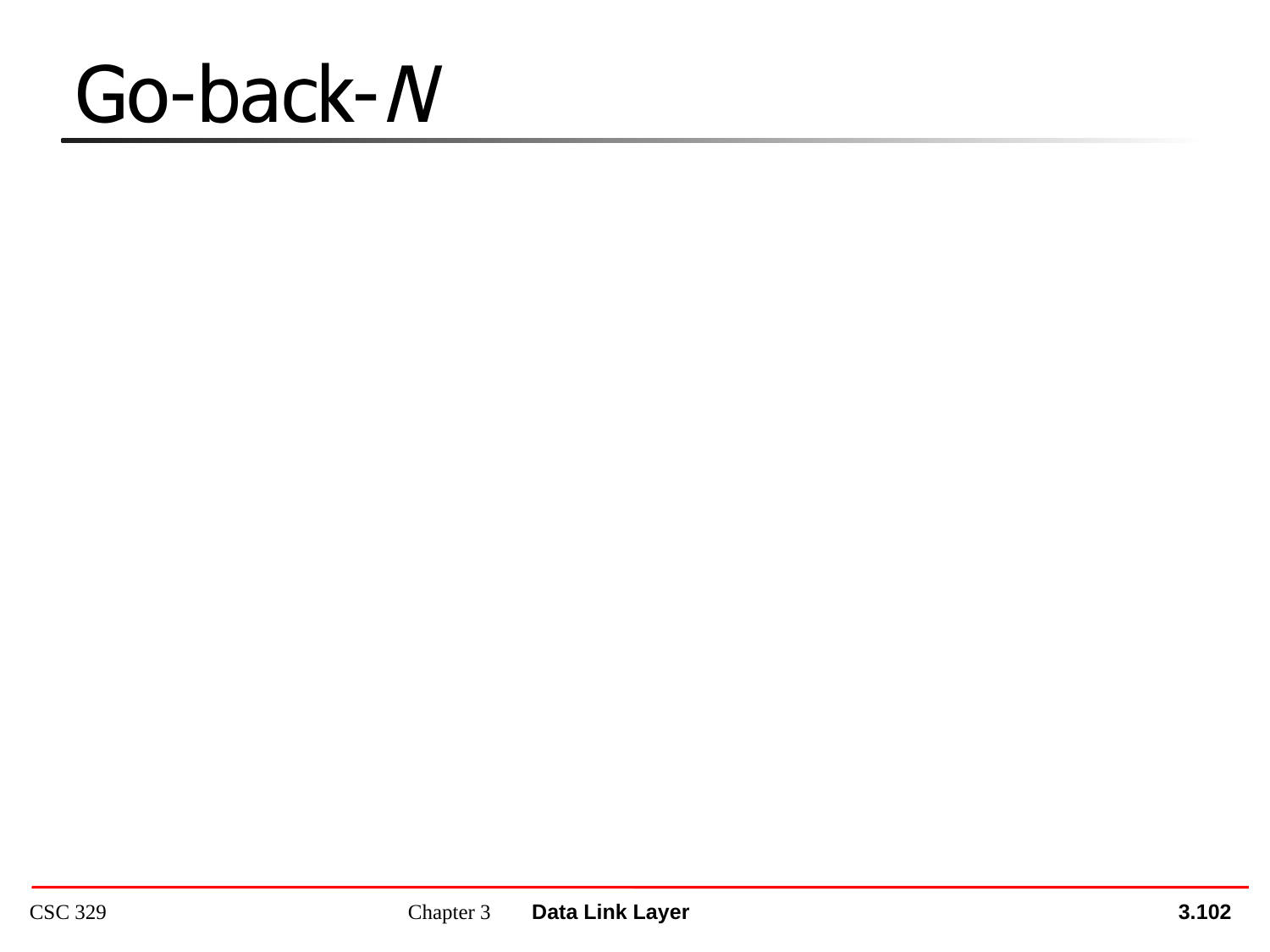

# Go-back-N

Inefficient
all out of order received packets are discarded
This is a problem in a noisy link
many frames must be retransmitted -> bandwidth consuming

Solution
re-send only the damaged frames

Selective Repeat ARQ
avoid unnecessary retransmissions